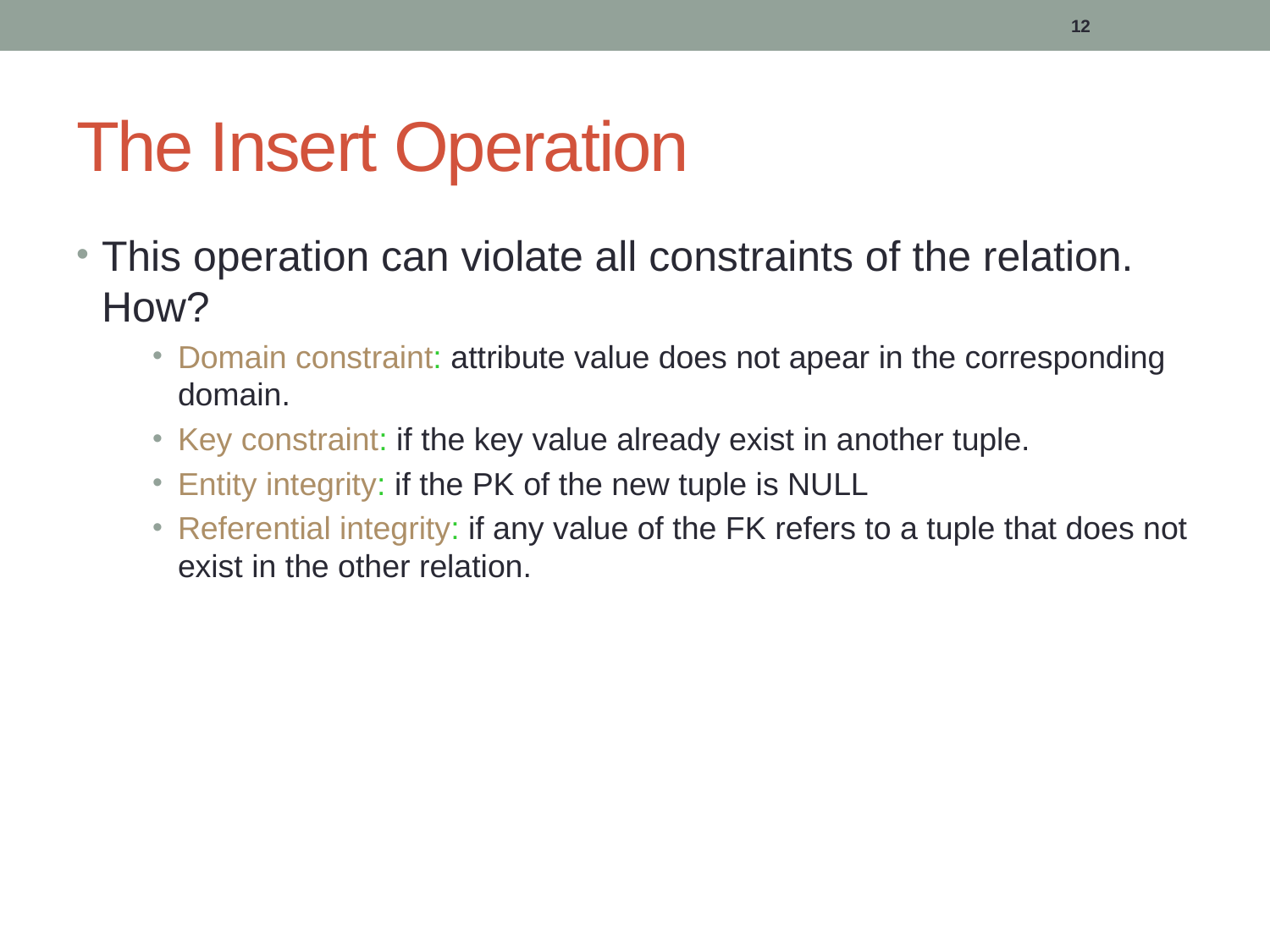

12
# The Insert Operation
This operation can violate all constraints of the relation. How?
Domain constraint: attribute value does not apear in the corresponding domain.
Key constraint: if the key value already exist in another tuple.
Entity integrity: if the PK of the new tuple is NULL
Referential integrity: if any value of the FK refers to a tuple that does not exist in the other relation.